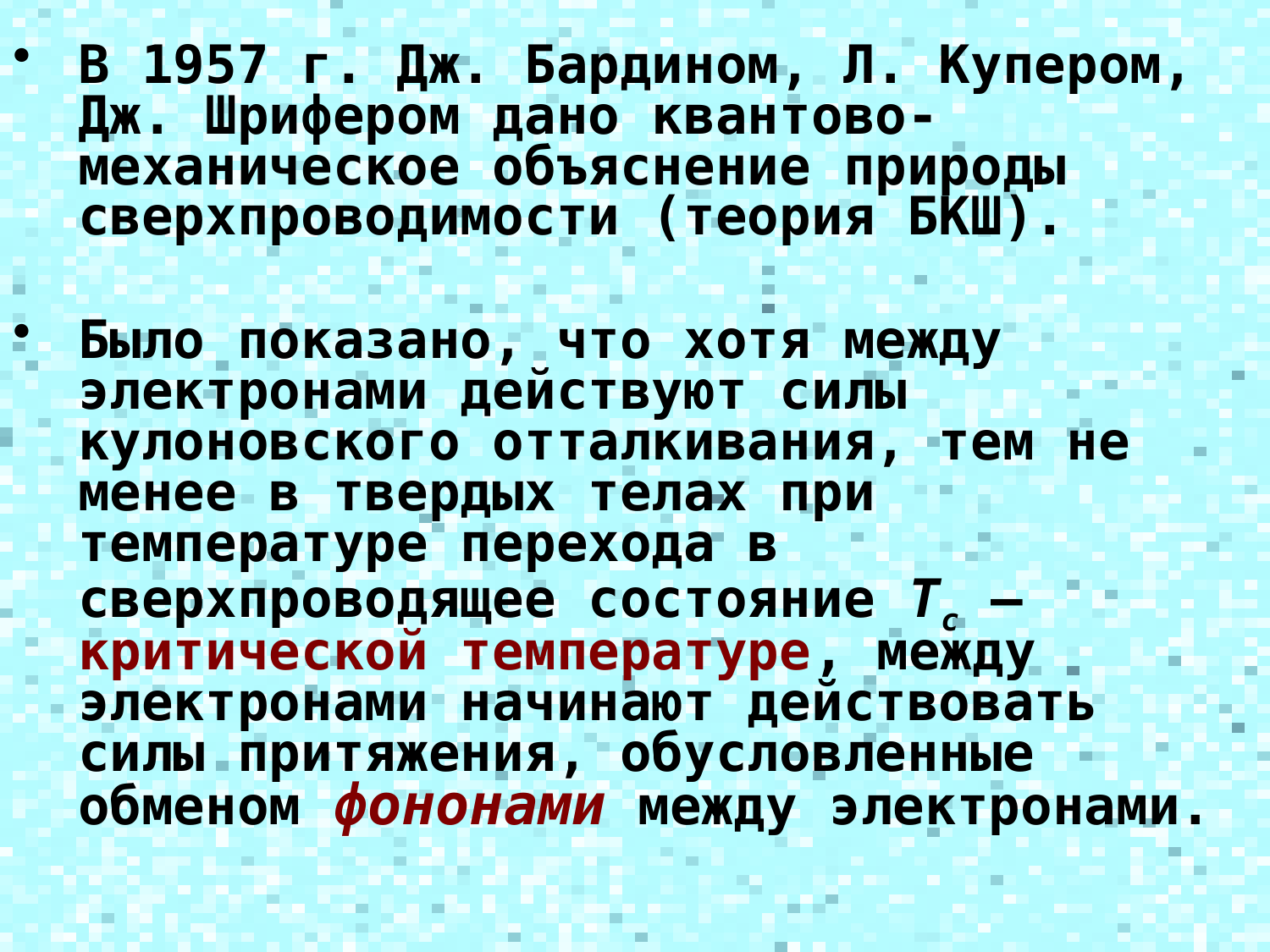

В 1957 г. Дж. Бардином, Л. Купером, Дж. Шрифером дано квантово-механическое объяснение природы сверхпроводимости (теория БКШ).

Было показано, что хотя между электронами действуют силы кулоновского отталкивания, тем не менее в твердых телах при температуре перехода в сверхпроводящее состояние Тс – критической температуре, между электронами начинают действовать силы притяжения, обусловленные обменом фононами между электронами.